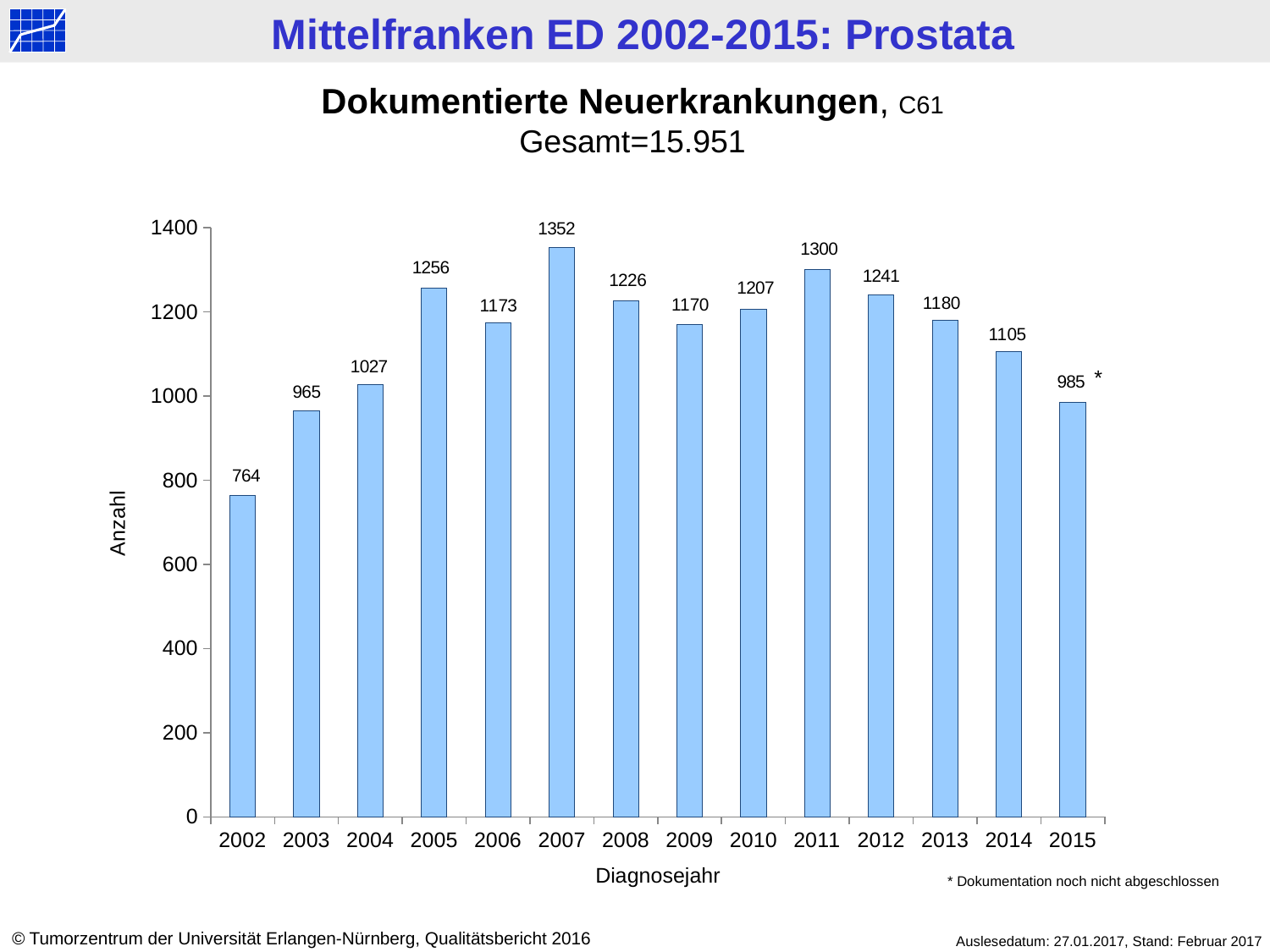

Dokumentierte Neuerkrankungen, C61
Gesamt=15.951

### Chart

| Category | Datenreihe 1 |
|---|---|
| 2002 | 764.0 |
| 2003 | 965.0 |
| 2004 | 1027.0 |
| 2005 | 1256.0 |
| 2006 | 1173.0 |
| 2007 | 1352.0 |
| 2008 | 1226.0 |
| 2009 | 1170.0 |
| 2010 | 1207.0 |
| 2011 | 1300.0 |
| 2012 | 1241.0 |
| 2013 | 1180.0 |
| 2014 | 1105.0 |
| 2015 | 985.0 |
*
Anzahl
Diagnosejahr
* Dokumentation noch nicht abgeschlossen